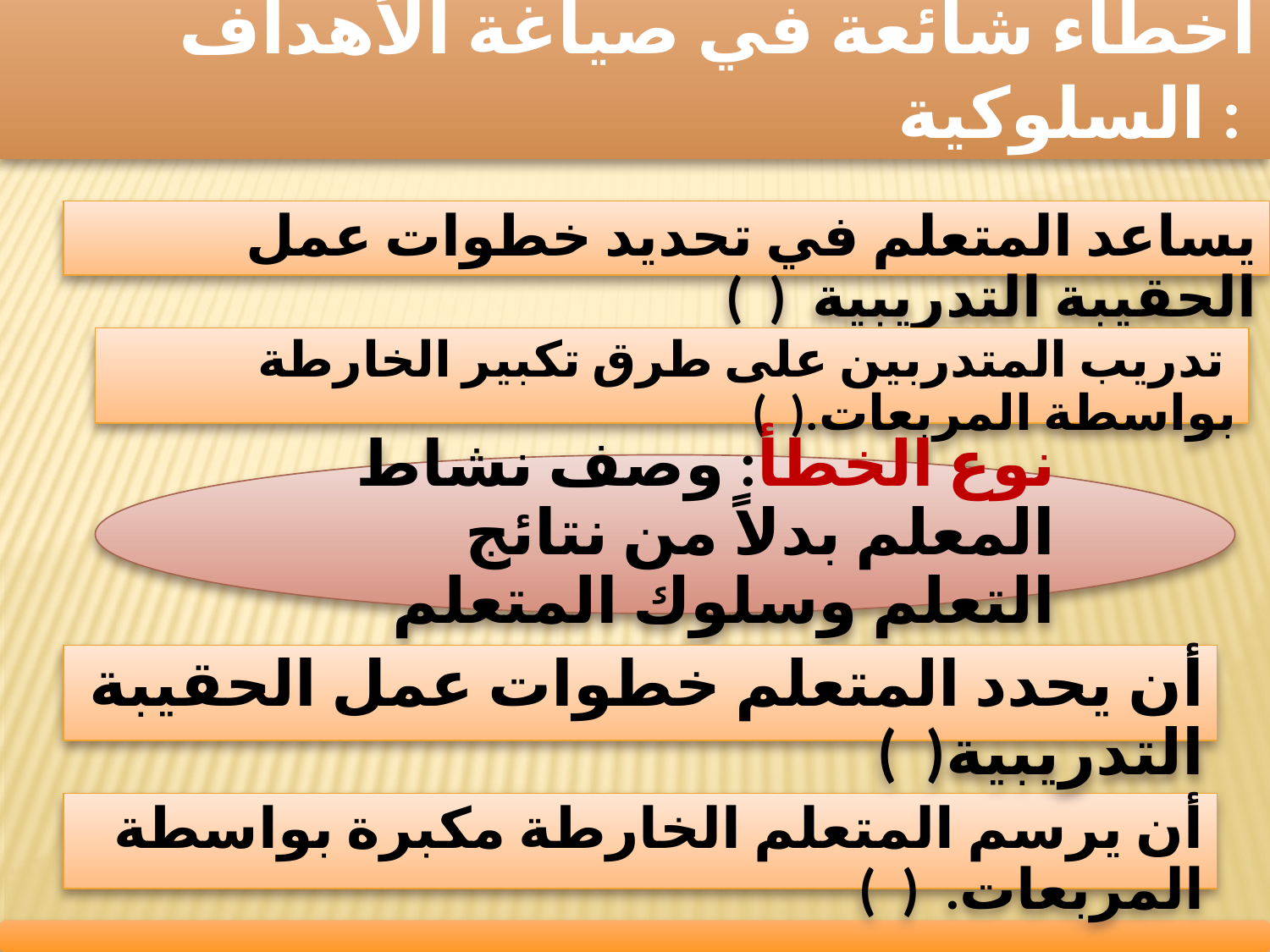

أخطاء شائعة في صياغة الأهداف السلوكية :
يساعد المتعلم في تحديد خطوات عمل الحقيبة التدريبية  (  )
 تدريب المتدربين على طرق تكبير الخارطة بواسطة المربعات.(  )

نوع الخطأ: وصف نشاط المعلم بدلاً من نتائج التعلم وسلوك المتعلم
أن يحدد المتعلم خطوات عمل الحقيبة التدريبية(  )
أن يرسم المتعلم الخارطة مكبرة بواسطة المربعات.  (  )